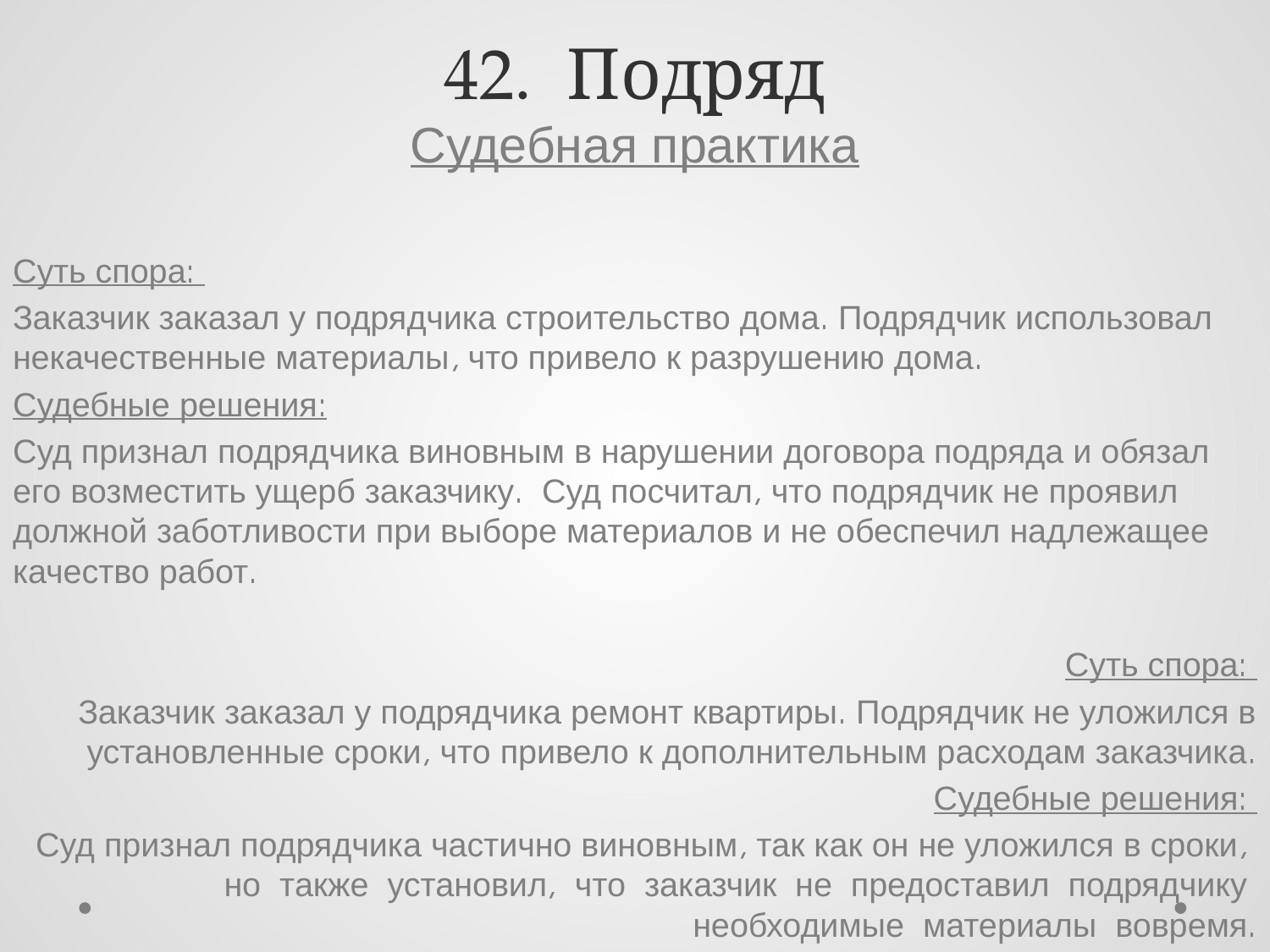

# 42.  Подряд
Судебная практика

Суть спора:
Заказчик заказал у подрядчика строительство дома. Подрядчик использовал некачественные материалы, что привело к разрушению дома.
Судебные решения:
Суд признал подрядчика виновным в нарушении договора подряда и обязал его возместить ущерб заказчику.  Суд посчитал, что подрядчик не проявил должной заботливости при выборе материалов и не обеспечил надлежащее качество работ.

Суть спора:
Заказчик заказал у подрядчика ремонт квартиры. Подрядчик не уложился в установленные сроки, что привело к дополнительным расходам заказчика.
Судебные решения:
Суд признал подрядчика частично виновным, так как он не уложился в сроки,  но  также  установил,  что  заказчик  не  предоставил  подрядчику  необходимые  материалы  вовремя.